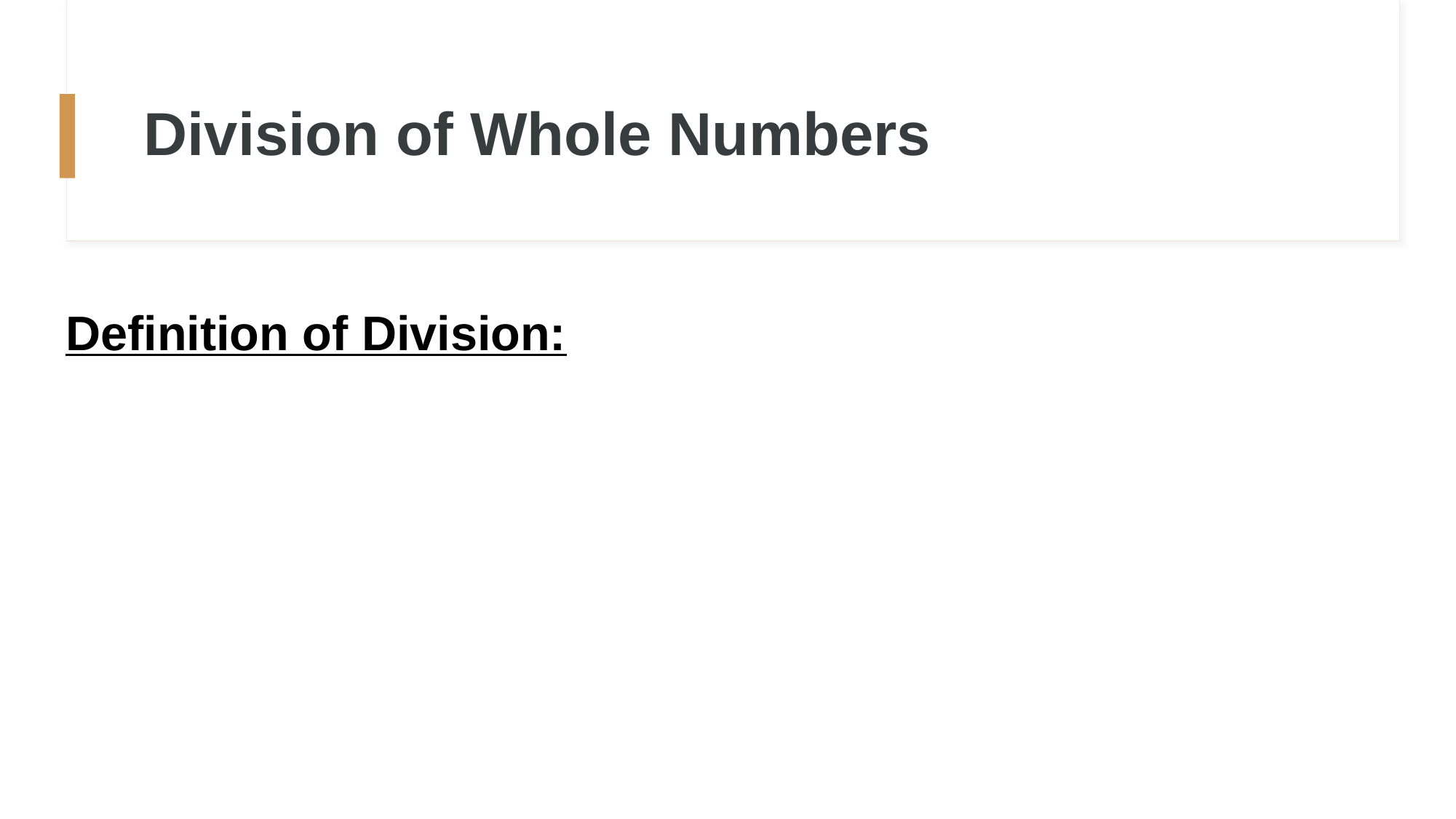

# Division of Whole Numbers
Definition of Division: